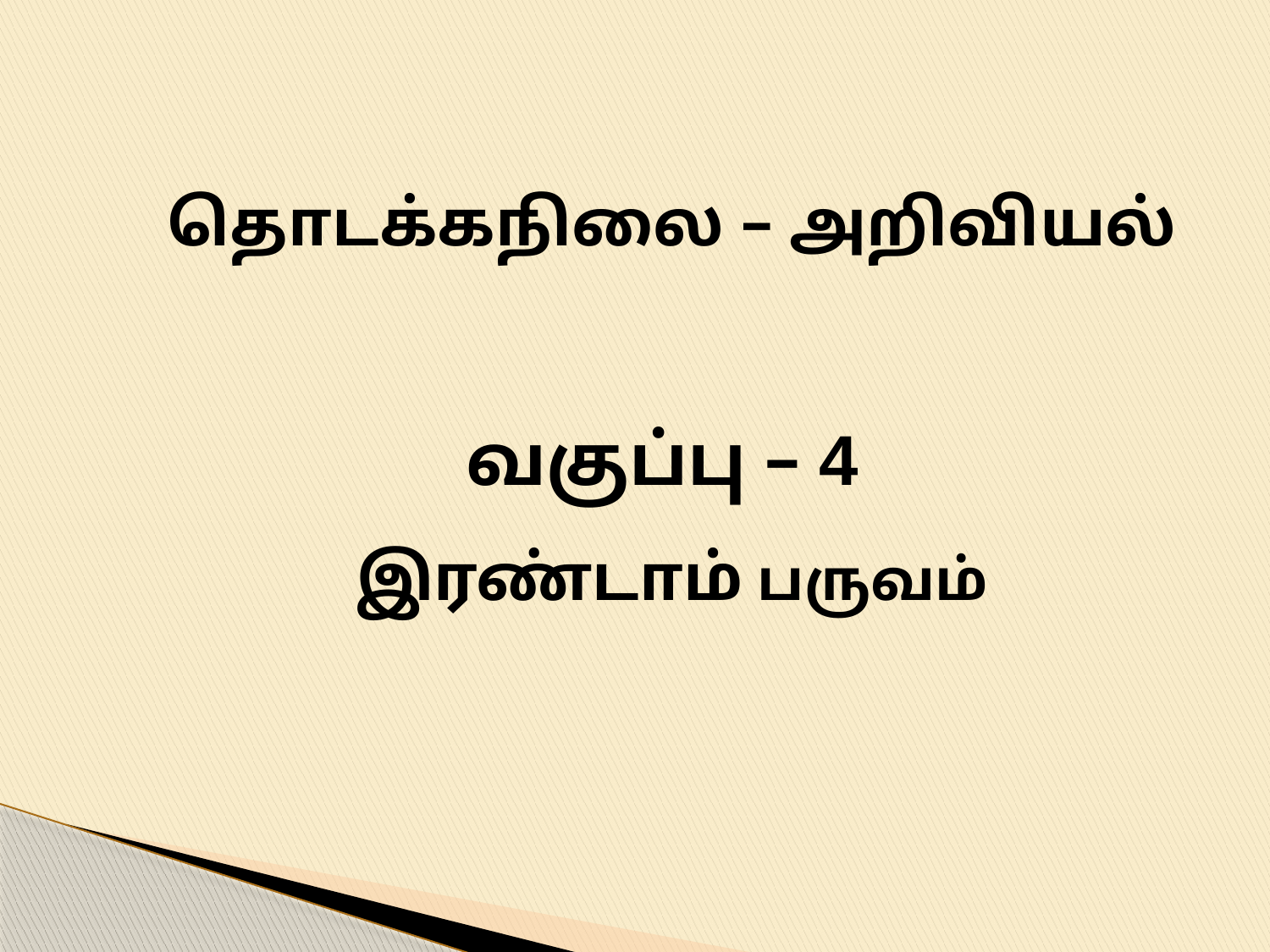

தொடக்கநிலை – அறிவியல்
வகுப்பு – 4
இரண்டாம் பருவம்